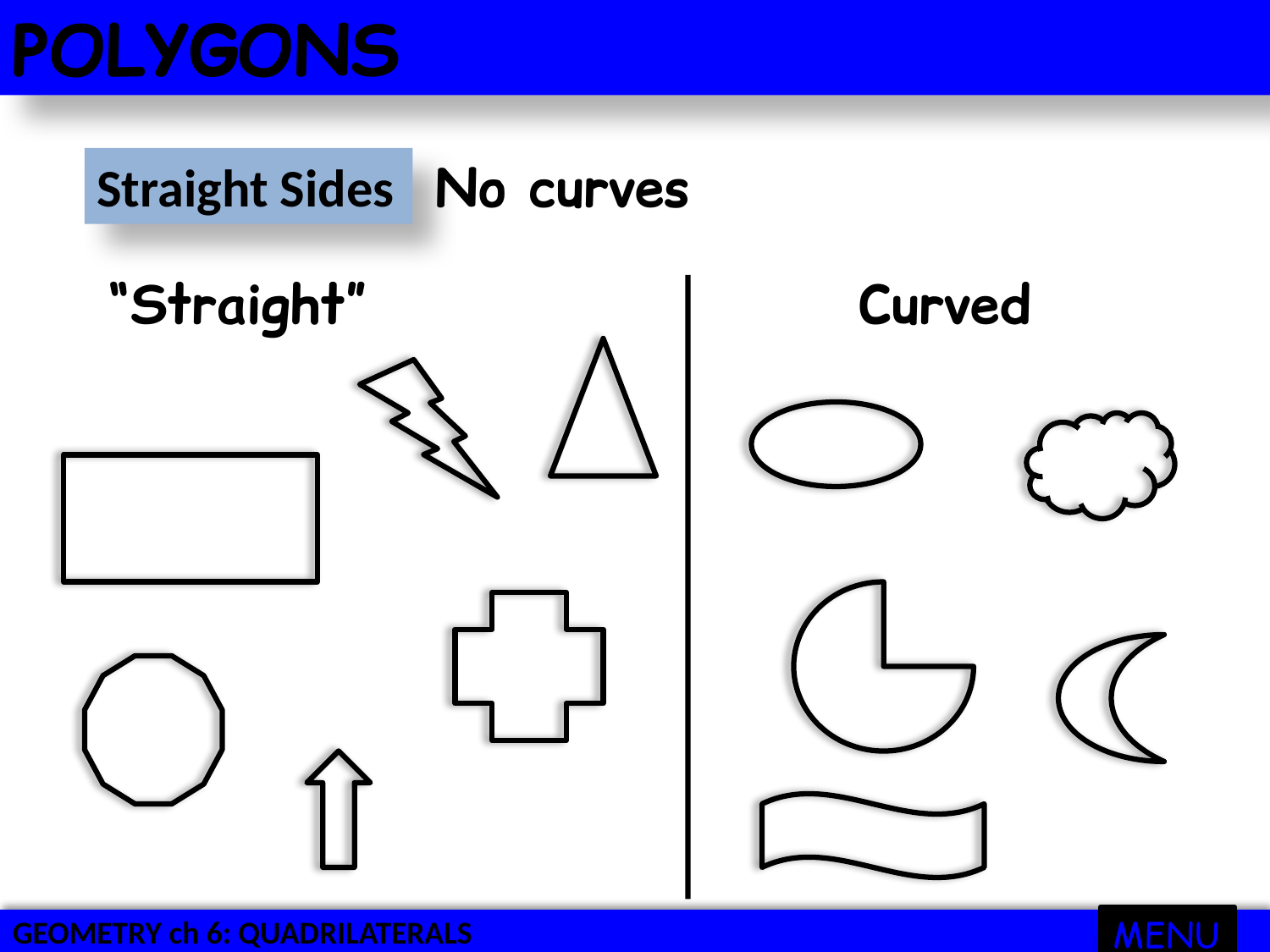

POLYGONS
No curves
Straight Sides
“Straight”
Curved

MENU
GEOMETRY ch 6: QUADRILATERALS